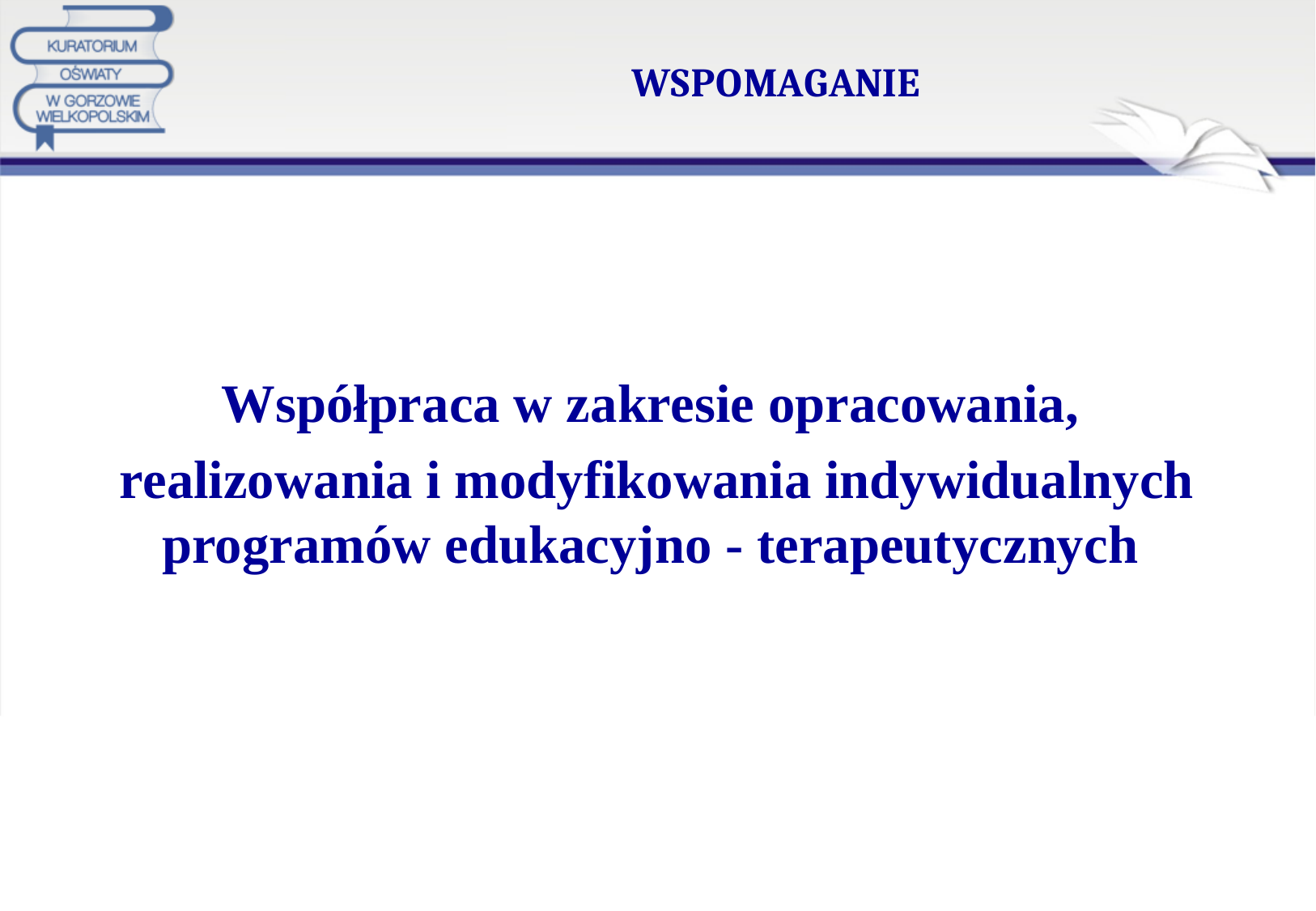

# WSPOMAGANIE

Współpraca w zakresie opracowania,
realizowania i modyfikowania indywidualnych programów edukacyjno - terapeutycznych